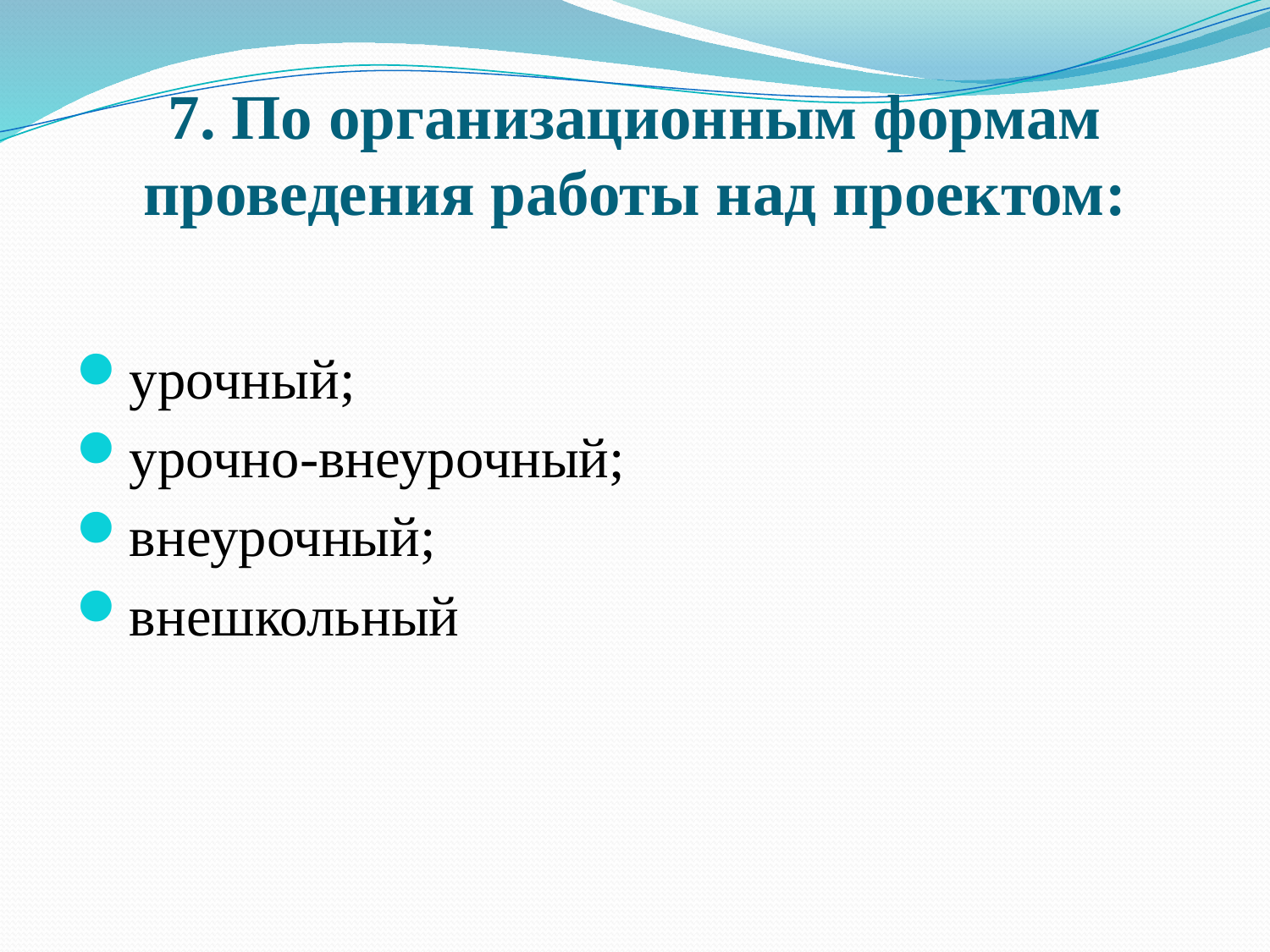

# 7. По организационным формам проведения работы над проектом:
урочный;
урочно-внеурочный;
внеурочный;
внешкольный